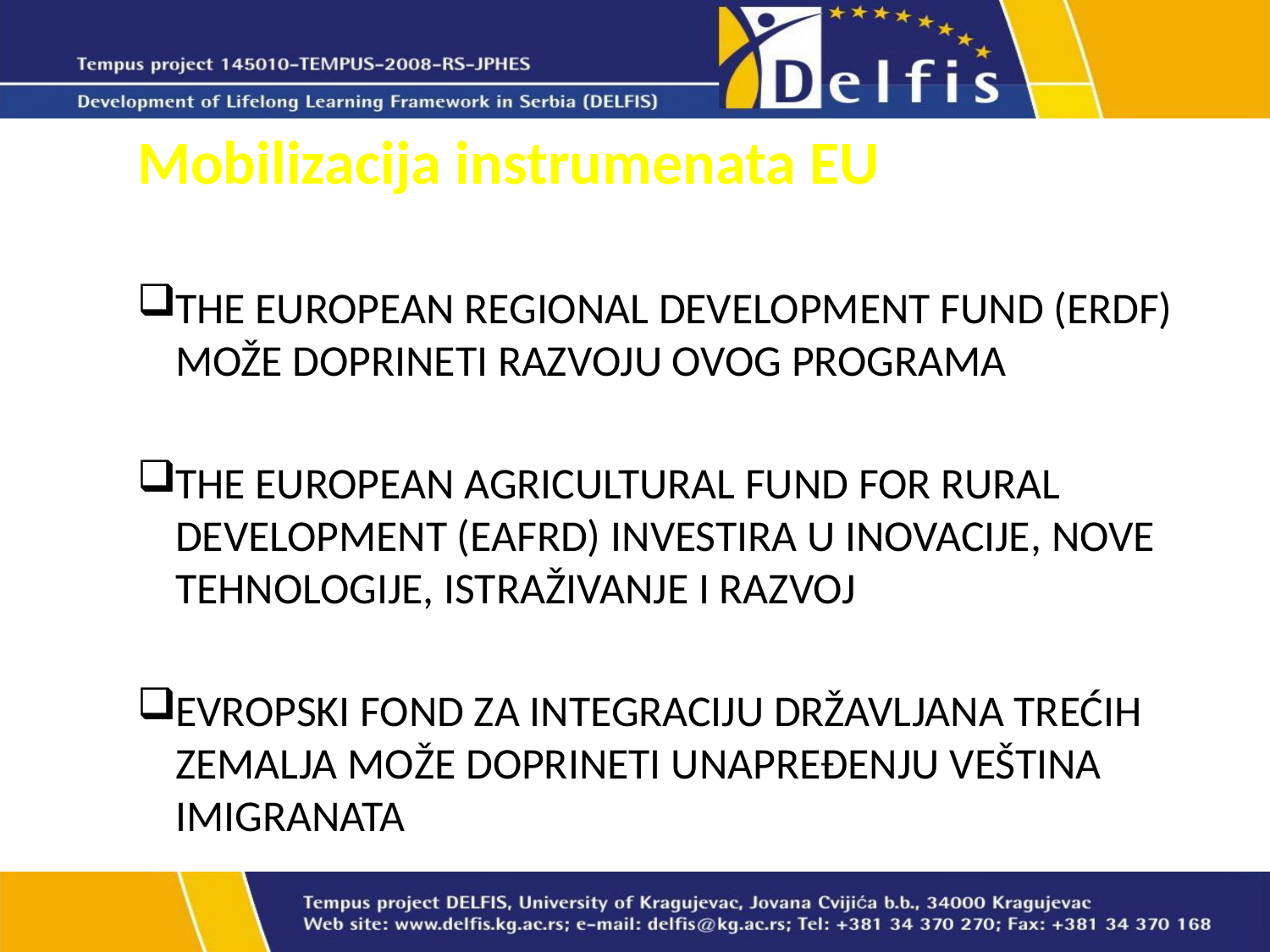

#
Mobilizacija instrumenata EU

THE EUROPEAN REGIONAL DEVELOPMENT FUND (ERDF) MOŽE DOPRINETI RAZVOJU OVOG PROGRAMA

THE EUROPEAN AGRICULTURAL FUND FOR RURAL DEVELOPMENT (EAFRD) INVESTIRA U INOVACIJE, NOVE TEHNOLOGIJE, ISTRAŽIVANJE I RAZVOJ

EVROPSKI FOND ZA INTEGRACIJU DRŽAVLJANA TREĆIH ZEMALJA МОŽE DOPRINETI UNAPREĐENJU VEŠTINA IMIGRANATA